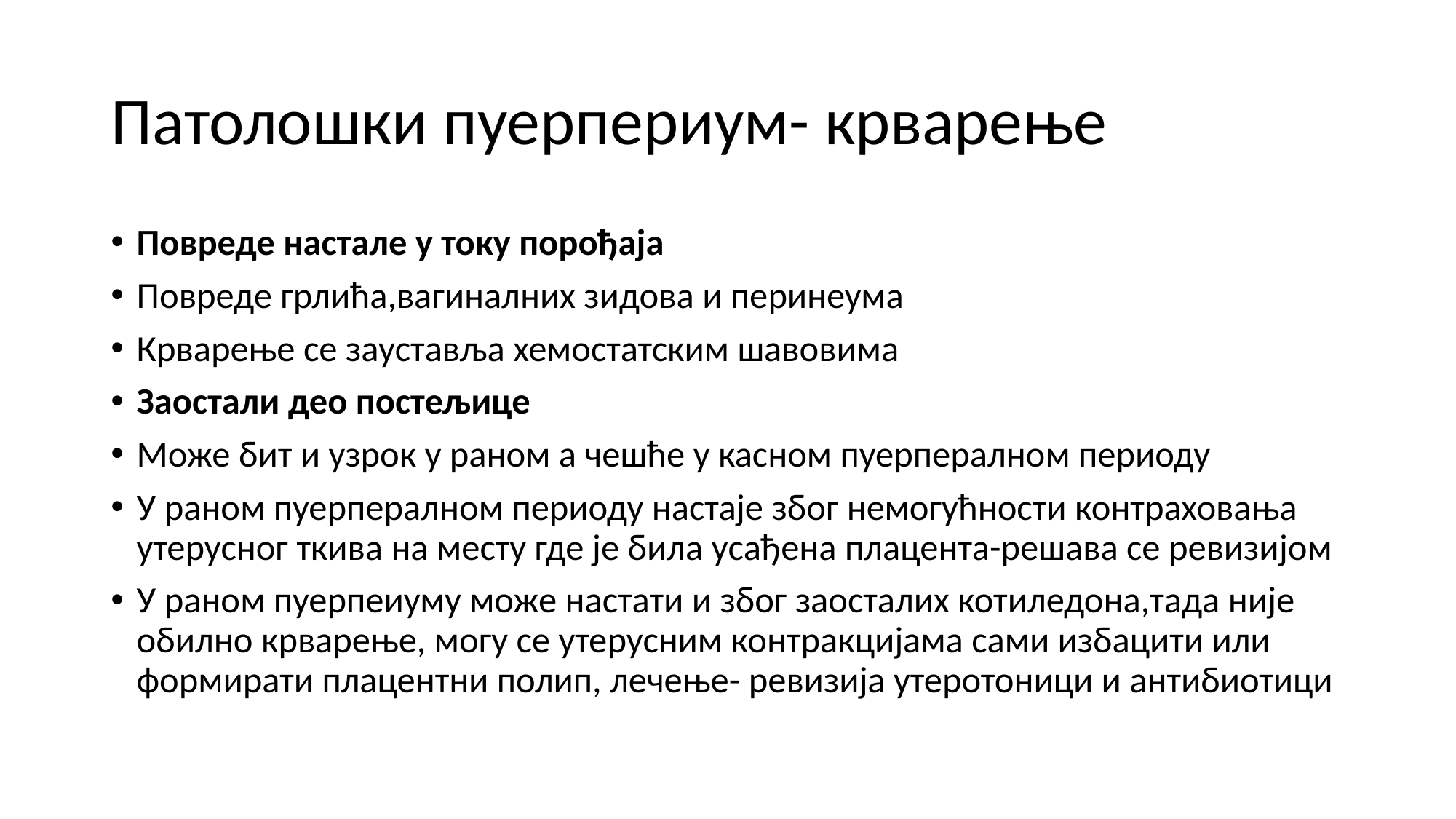

# Патолошки пуерпериум- крварење
Повреде настале у току порођаја
Повреде грлића,вагиналних зидова и перинеума
Крварење се зауставља хемостатским шавовима
Заостали део постељице
Може бит и узрок у раном а чешће у касном пуерпералном периоду
У раном пуерпералном периоду настаје због немогућности контраховања утерусног ткива на месту где је била усађена плацента-решава се ревизијом
У раном пуерпеиуму може настати и због заосталих котиледона,тада није обилно крварење, могу се утерусним контракцијама сами избацити или формирати плацентни полип, лечење- ревизија утеротоници и антибиотици